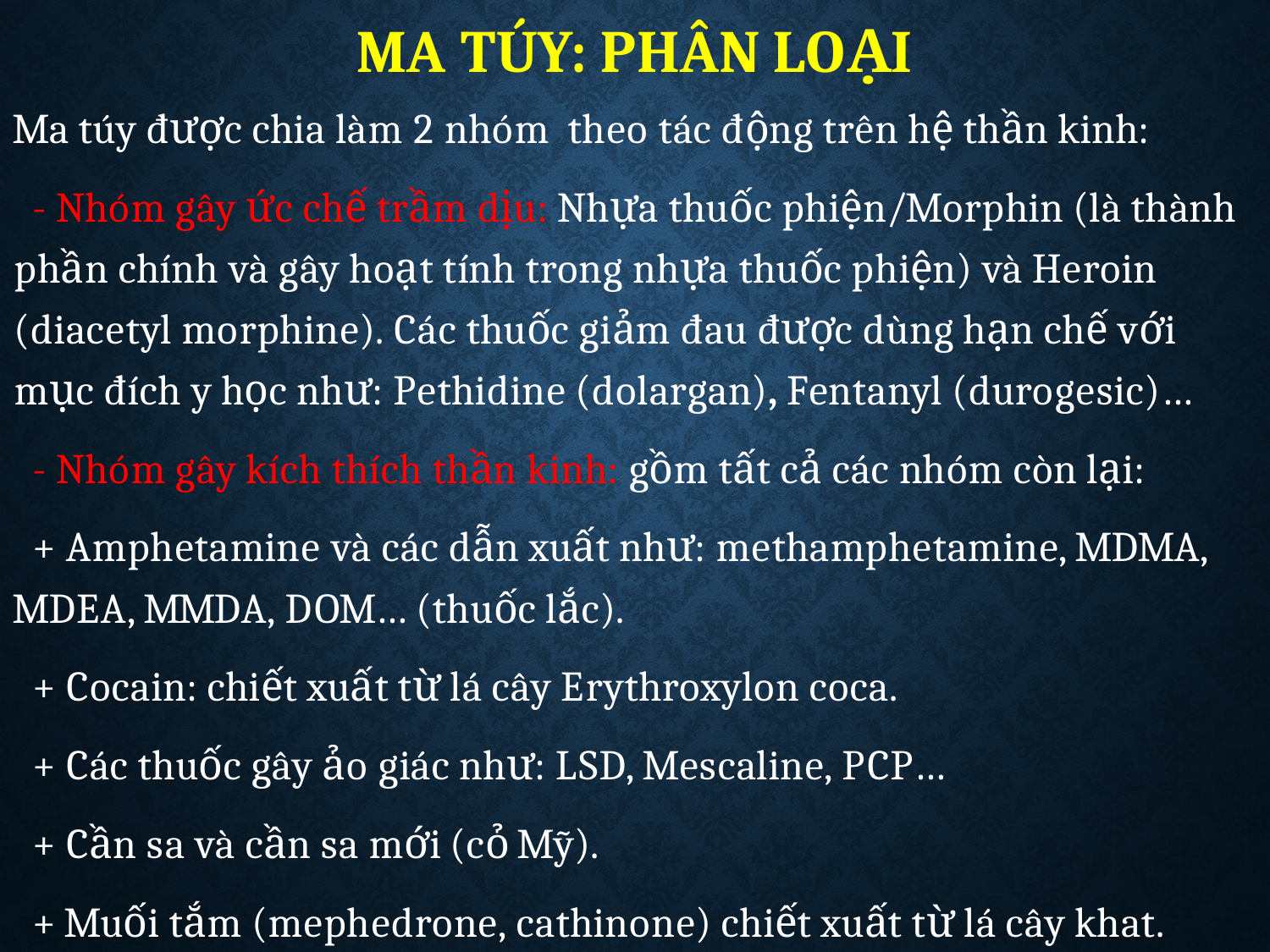

# Ma túy: Phân loại
Ma túy được chia làm 2 nhóm  theo tác động trên hệ thần kinh:
  - Nhóm gây ức chế trầm dịu: Nhựa thuốc phiện/Morphin (là thành phần chính và gây hoạt tính trong nhựa thuốc phiện) và Heroin (diacetyl morphine). Các thuốc giảm đau được dùng hạn chế với mục đích y học như: Pethidine (dolargan), Fentanyl (durogesic)…
  - Nhóm gây kích thích thần kinh: gồm tất cả các nhóm còn lại:
  + Amphetamine và các dẫn xuất như: methamphetamine, MDMA, MDEA, MMDA, DOM… (thuốc lắc).
  + Cocain: chiết xuất từ lá cây Erythroxylon coca.
  + Các thuốc gây ảo giác như: LSD, Mescaline, PCP…
  + Cần sa và cần sa mới (cỏ Mỹ).
  + Muối tắm (mephedrone, cathinone) chiết xuất từ lá cây khat.